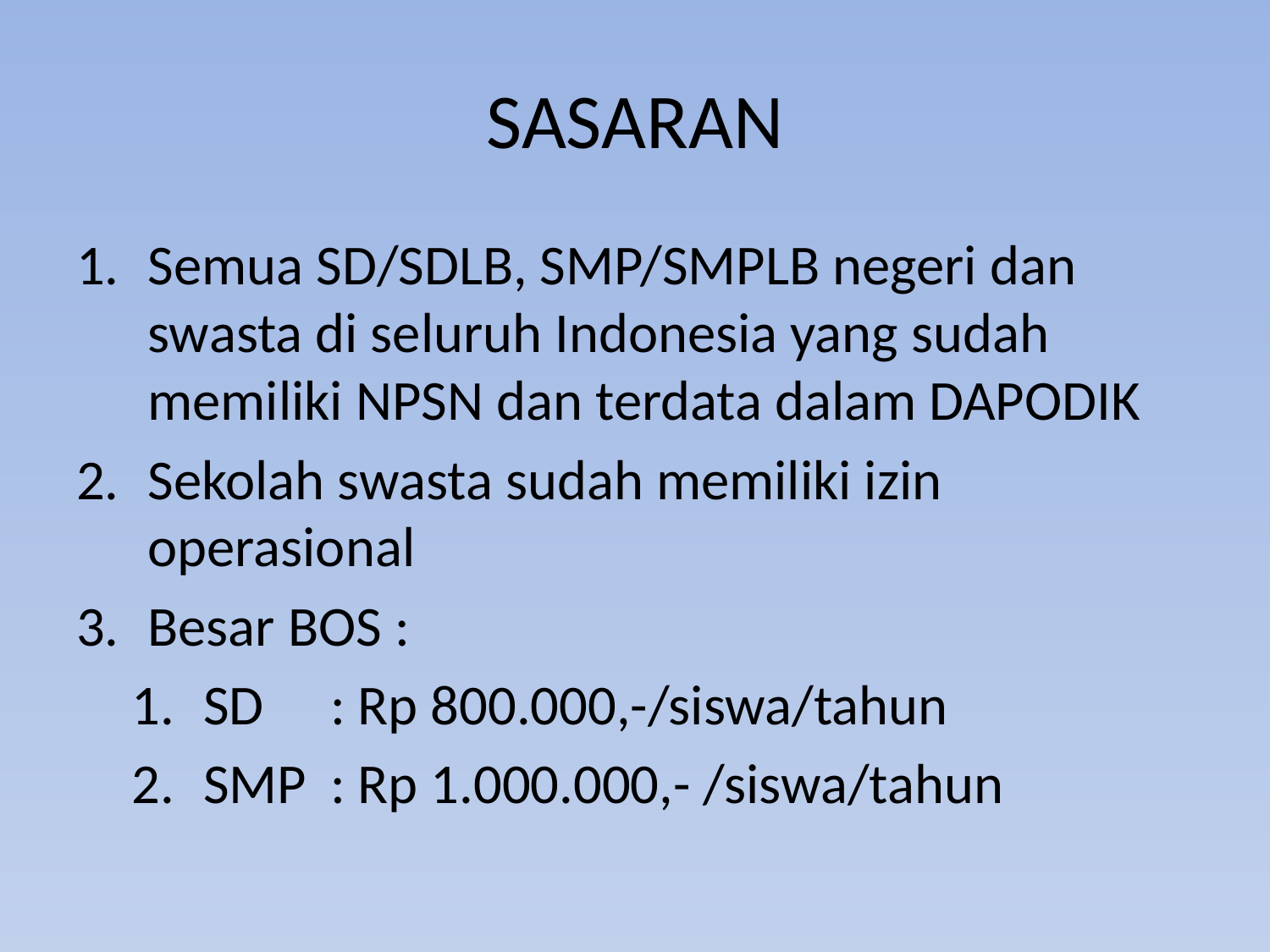

# SASARAN
Semua SD/SDLB, SMP/SMPLB negeri dan swasta di seluruh Indonesia yang sudah memiliki NPSN dan terdata dalam DAPODIK
Sekolah swasta sudah memiliki izin operasional
Besar BOS :
SD	: Rp 800.000,-/siswa/tahun
SMP	: Rp 1.000.000,- /siswa/tahun